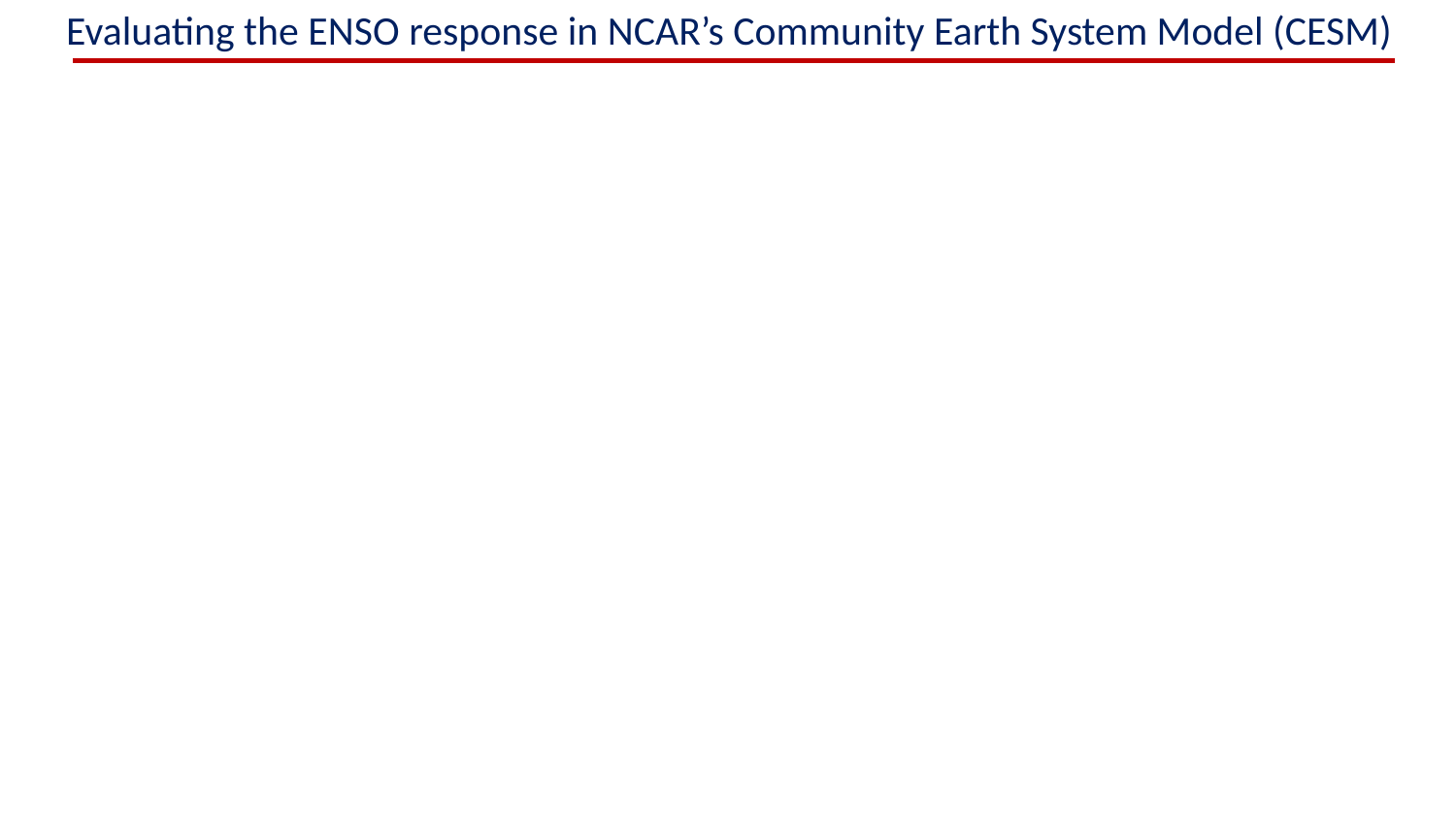

Evaluating the ENSO response in NCAR’s Community Earth System Model (CESM)